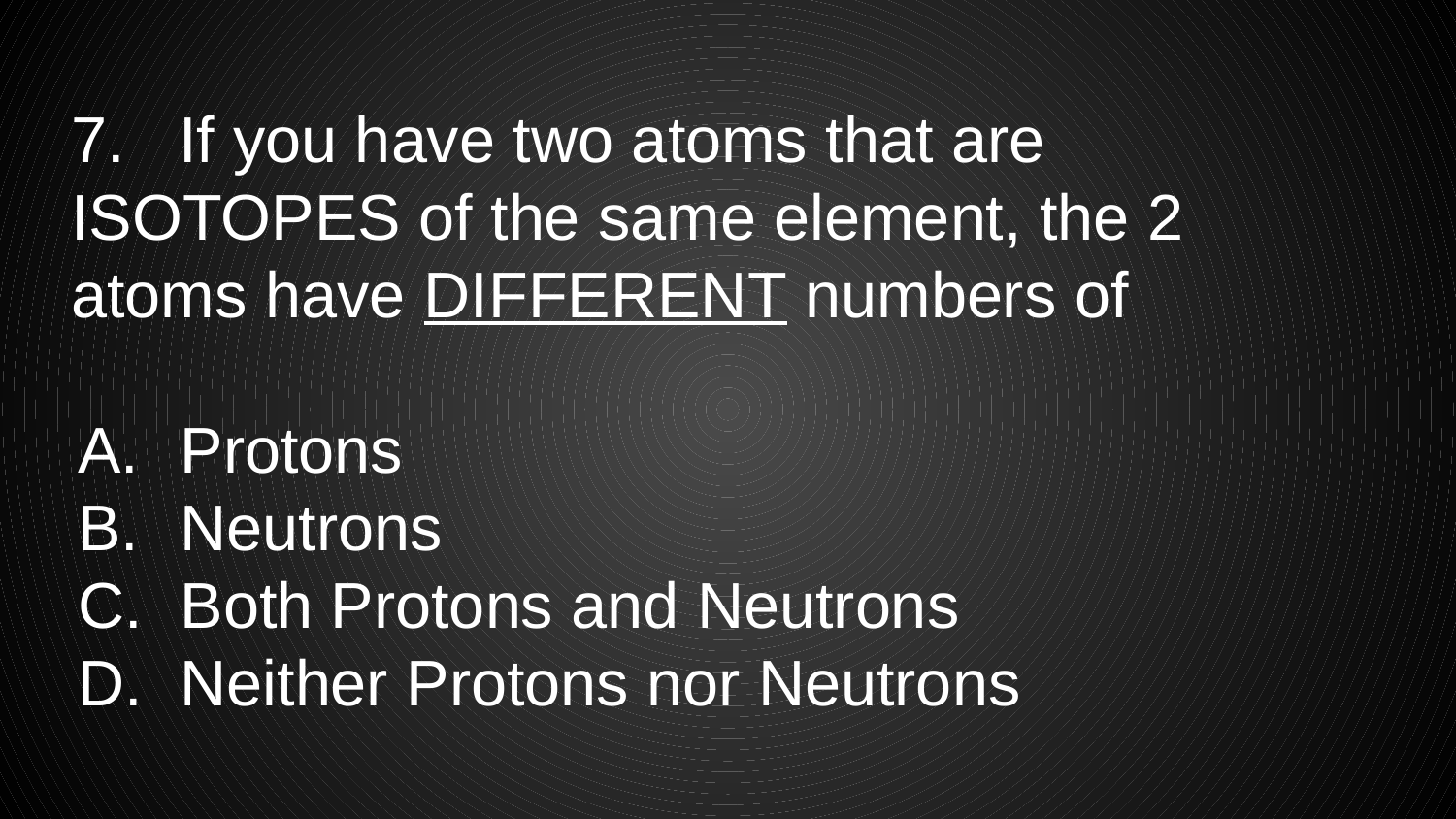

7.   If you have two atoms that are ISOTOPES of the same element, the 2 atoms have DIFFERENT numbers of

  Protons
  Neutrons
  Both Protons and Neutrons
  Neither Protons nor Neutrons